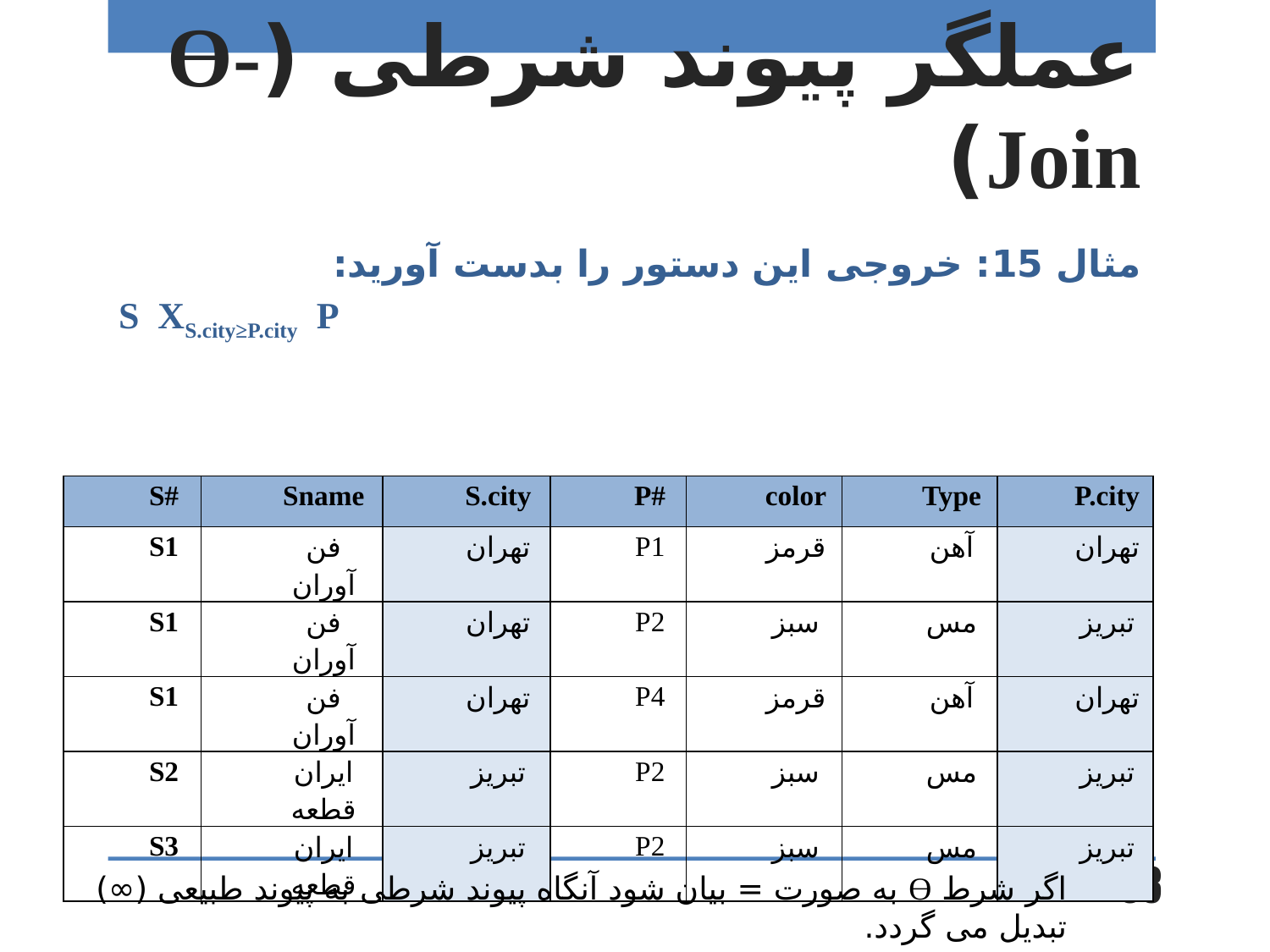

# عملگر پیوند شرطی (Ө-Join)
مثال 15: خروجی این دستور را بدست آورید:
S  XS.city≥P.city  P
| S# | Sname | S.city | P# | color | Type | P.city |
| --- | --- | --- | --- | --- | --- | --- |
| S1 | فن آوران | تهران | P1 | قرمز | آهن | تهران |
| S1 | فن آوران | تهران | P2 | سبز | مس | تبریز |
| S1 | فن آوران | تهران | P4 | قرمز | آهن | تهران |
| S2 | ایران قطعه | تبریز | P2 | سبز | مس | تبریز |
| S3 | ایران قطعه | تبریز | P2 | سبز | مس | تبریز |
اگر شرط Ө به صورت = بیان شود آنگاه پیوند شرطی به پیوند طبیعی (∞) تبدیل می گردد.
38